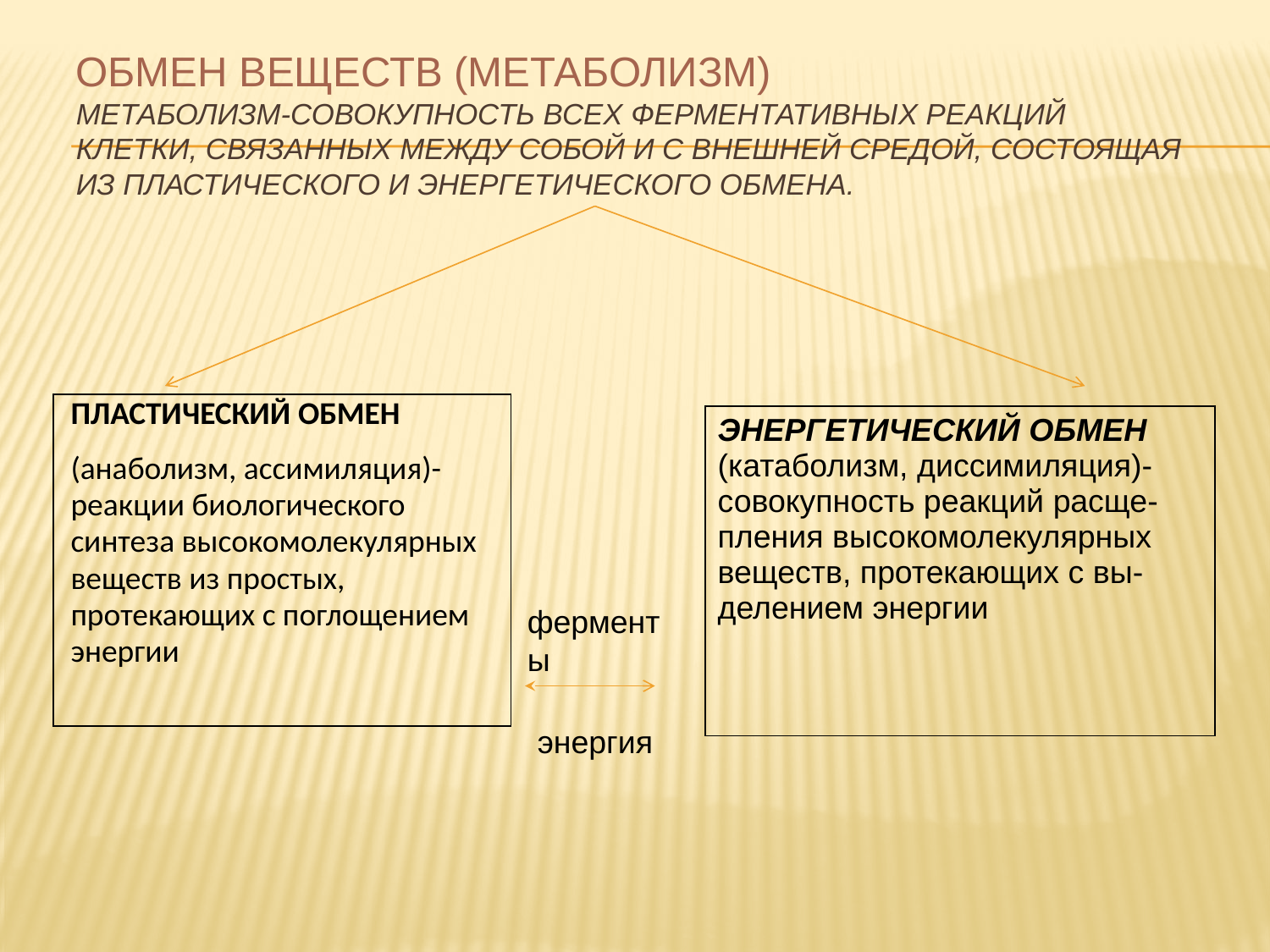

# Обмен веществ (метаболизм) МЕТАБОЛИЗМ-совокупность всех ферментативных реакций клетки, связанных между собой и с внешней средой, состоящая из пластического и энергетического обмена.
|  |
| --- |
| ПЛАСТИЧЕСКИЙ ОБМЕН (анаболизм, ассимиляция)-реакции биологического синтеза высокомолекулярных веществ из простых, протекающих с поглощением энергии |
| --- |
| ЭНЕРГЕТИЧЕСКИЙ ОБМЕН (катаболизм, диссимиляция)-совокупность реакций расще- пления высокомолекулярных веществ, протекающих с вы- делением энергии |
| --- |
ферменты
энергия